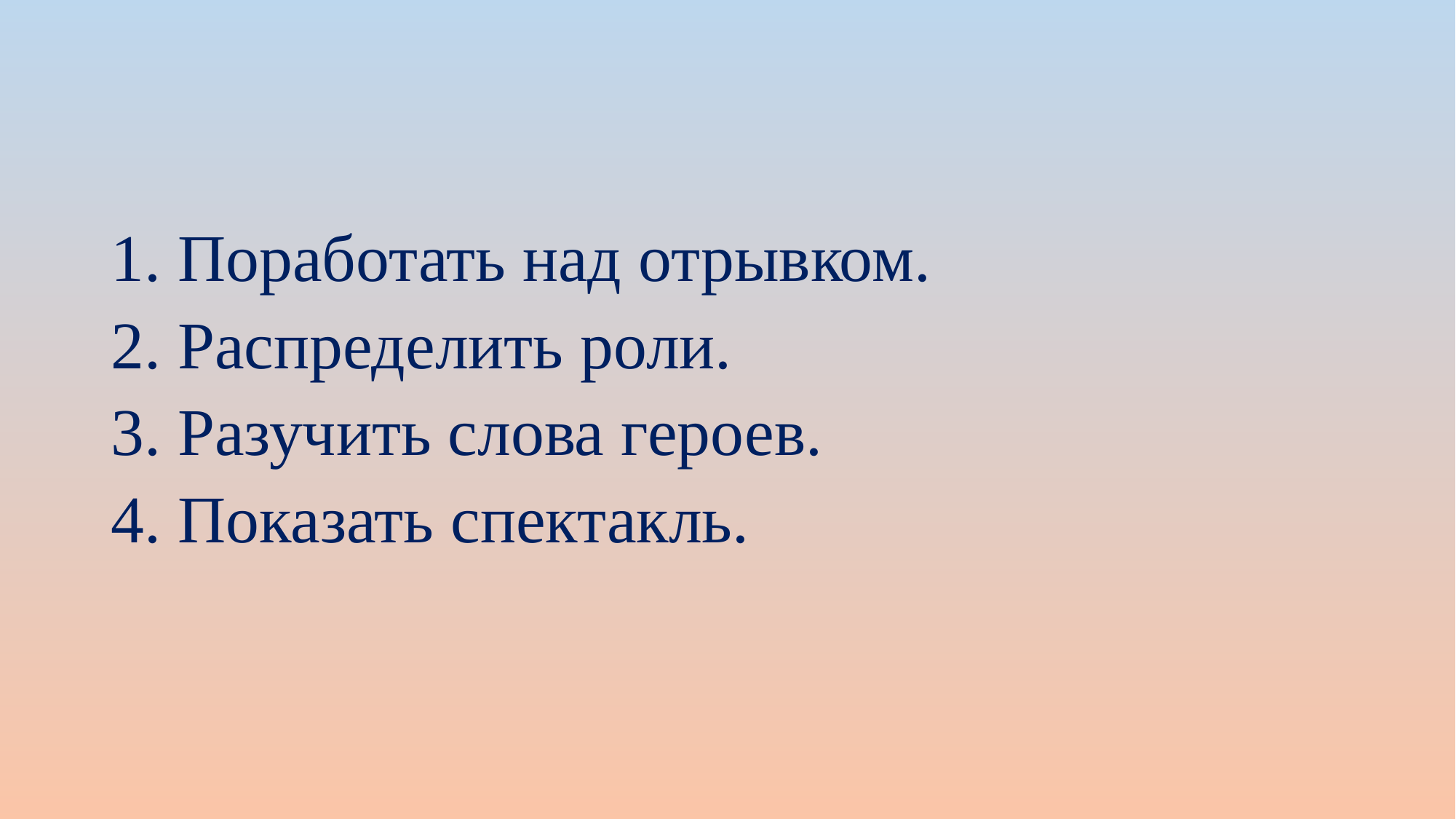

#
1. Поработать над отрывком.
2. Распределить роли.
3. Разучить слова героев.
4. Показать спектакль.